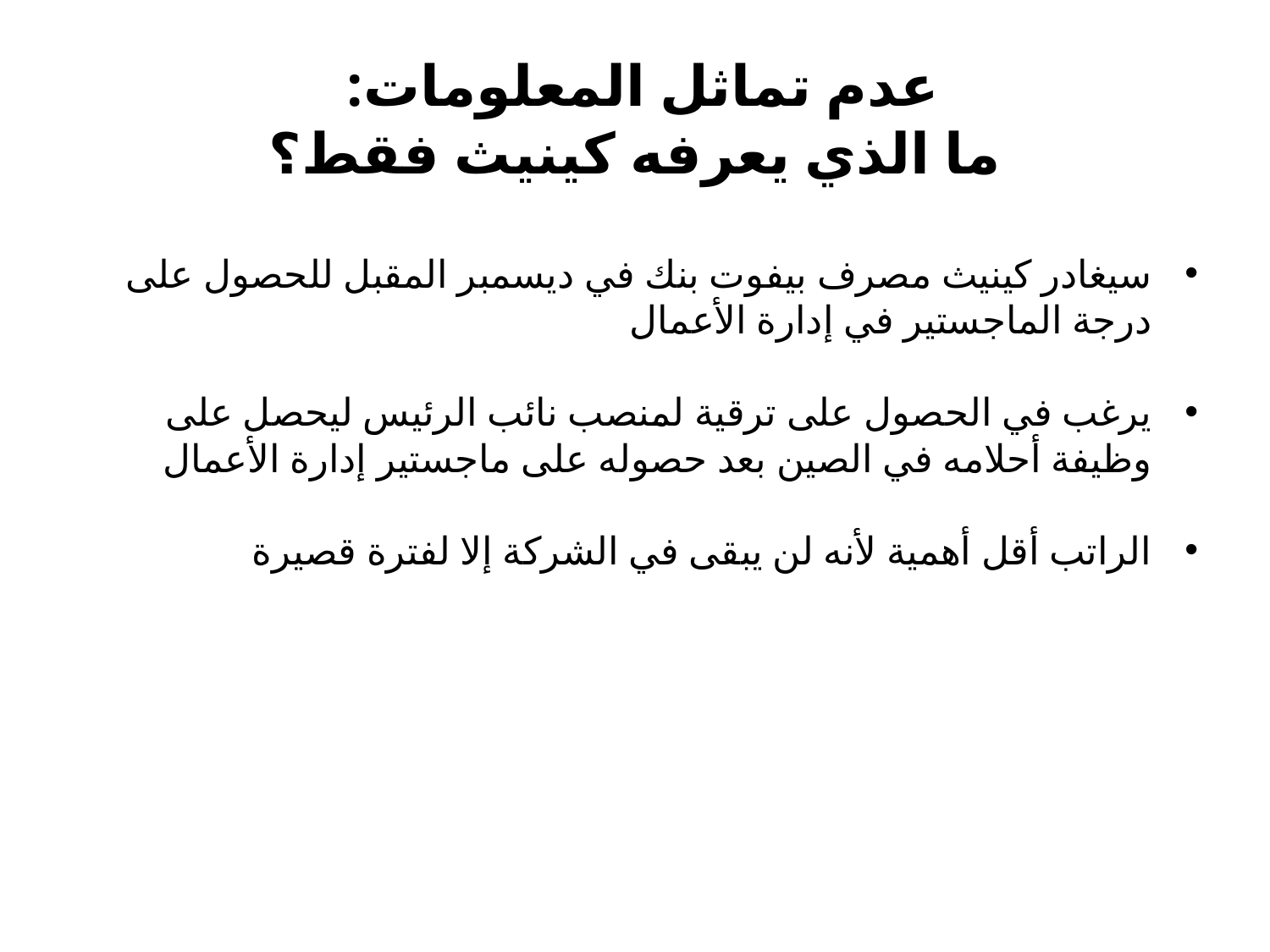

# عدم تماثل المعلومات: ما الذي يعرفه كينيث فقط؟
سيغادر كينيث مصرف بيفوت بنك في ديسمبر المقبل للحصول على درجة الماجستير في إدارة الأعمال

يرغب في الحصول على ترقية لمنصب نائب الرئيس ليحصل على وظيفة أحلامه في الصين بعد حصوله على ماجستير إدارة الأعمال

الراتب أقل أهمية لأنه لن يبقى في الشركة إلا لفترة قصيرة

حصل على عرض يرقى لمنصب بمستوى نائب الرئيس بزيادة في الراتب بنسبة 50% من مصرف ستريت فورورد بنك، لكنه لا يستطيع قبوله لأنه لن يعمل هناك إلا لفترة وجيزة قبل حصوله على ماجستير إدارة الأعمال (نقطة سوداء في سيرته الذاتية)

كينيث والموظفون المبتدئون يعرفون أن ديفيد والشركاء الآخرين منحوا أنفسهم زيادات في الرواتب سرًا